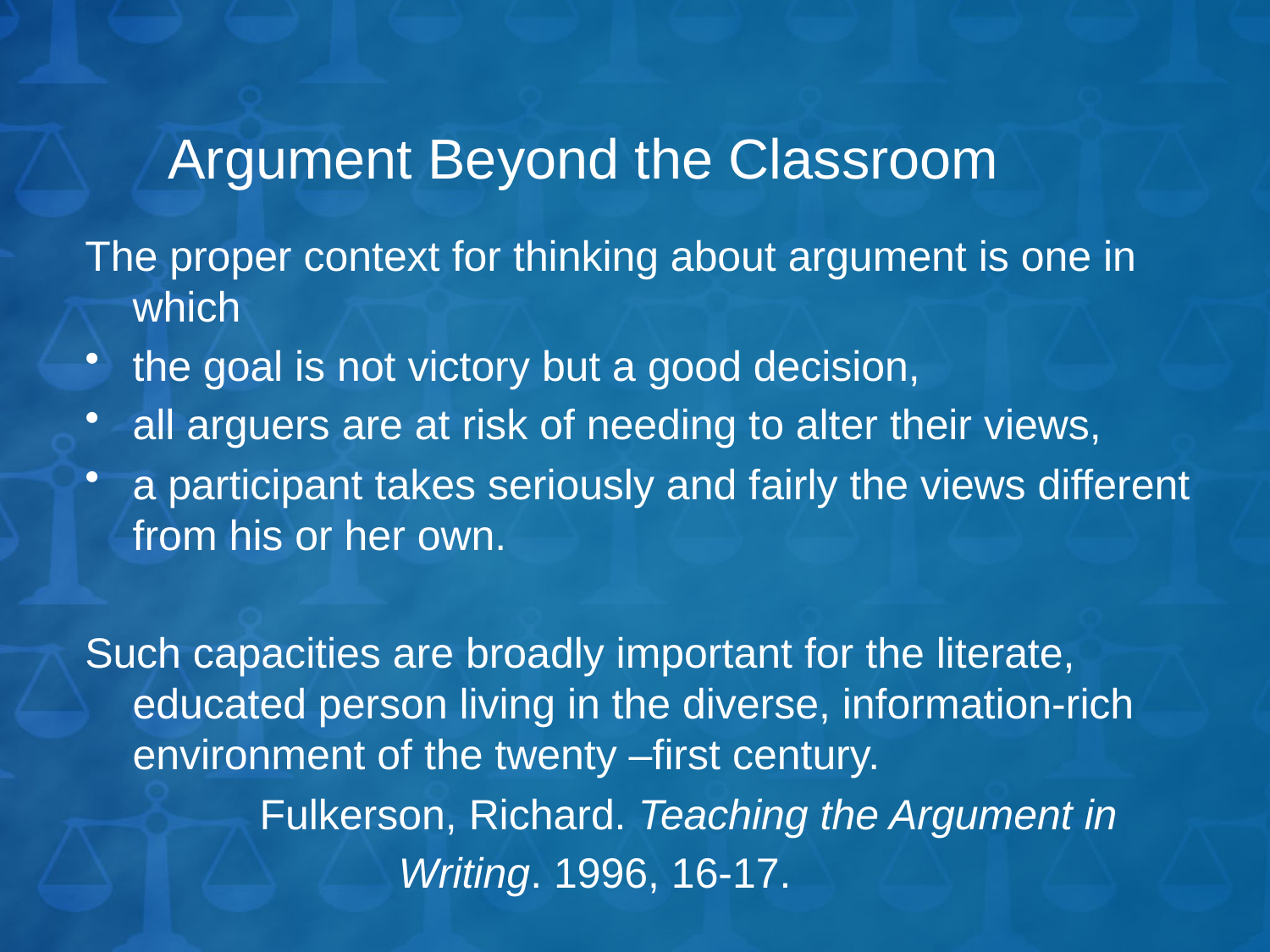

# Argument Beyond the Classroom
The proper context for thinking about argument is one in which
the goal is not victory but a good decision,
all arguers are at risk of needing to alter their views,
a participant takes seriously and fairly the views different from his or her own.

Such capacities are broadly important for the literate, educated person living in the diverse, information-rich environment of the twenty –first century.
		Fulkerson, Richard. Teaching the Argument in
			 Writing. 1996, 16-17.